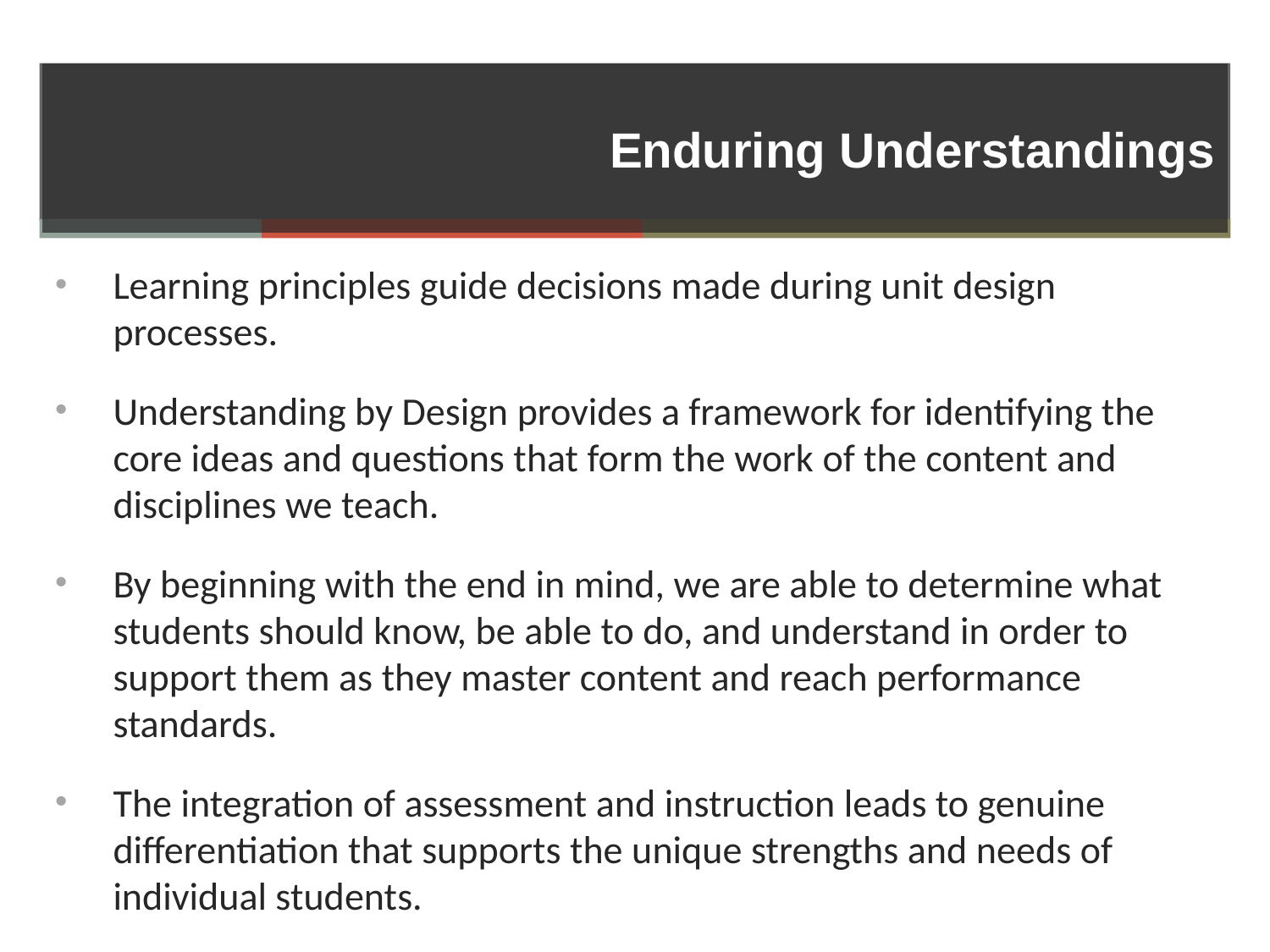

# Enduring Understandings
Learning principles guide decisions made during unit design processes.
Understanding by Design provides a framework for identifying the core ideas and questions that form the work of the content and disciplines we teach.
By beginning with the end in mind, we are able to determine what students should know, be able to do, and understand in order to support them as they master content and reach performance standards.
The integration of assessment and instruction leads to genuine differentiation that supports the unique strengths and needs of individual students.